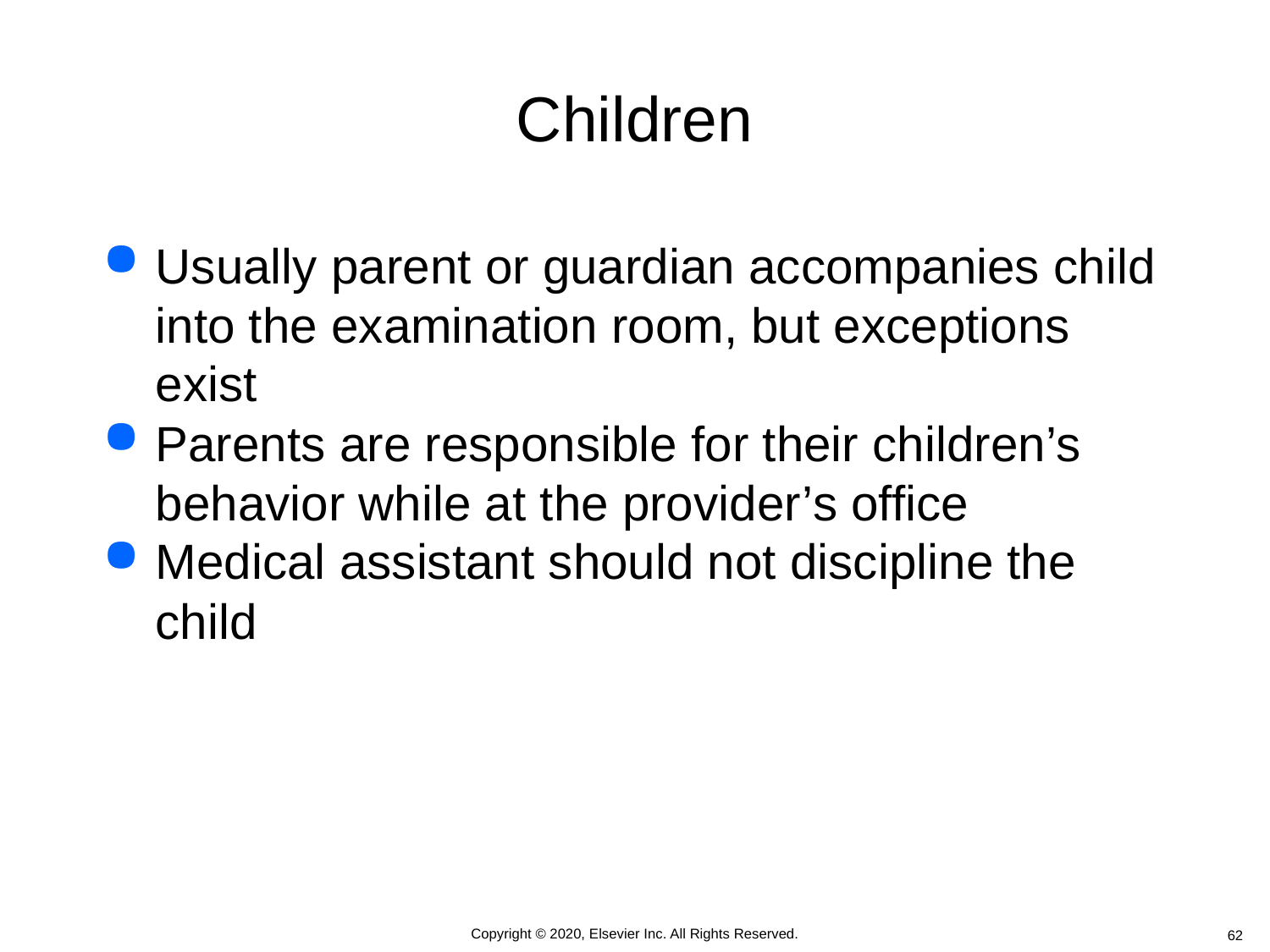

# Children
Usually parent or guardian accompanies child into the examination room, but exceptions exist
Parents are responsible for their children’s behavior while at the provider’s office
Medical assistant should not discipline the child

 62